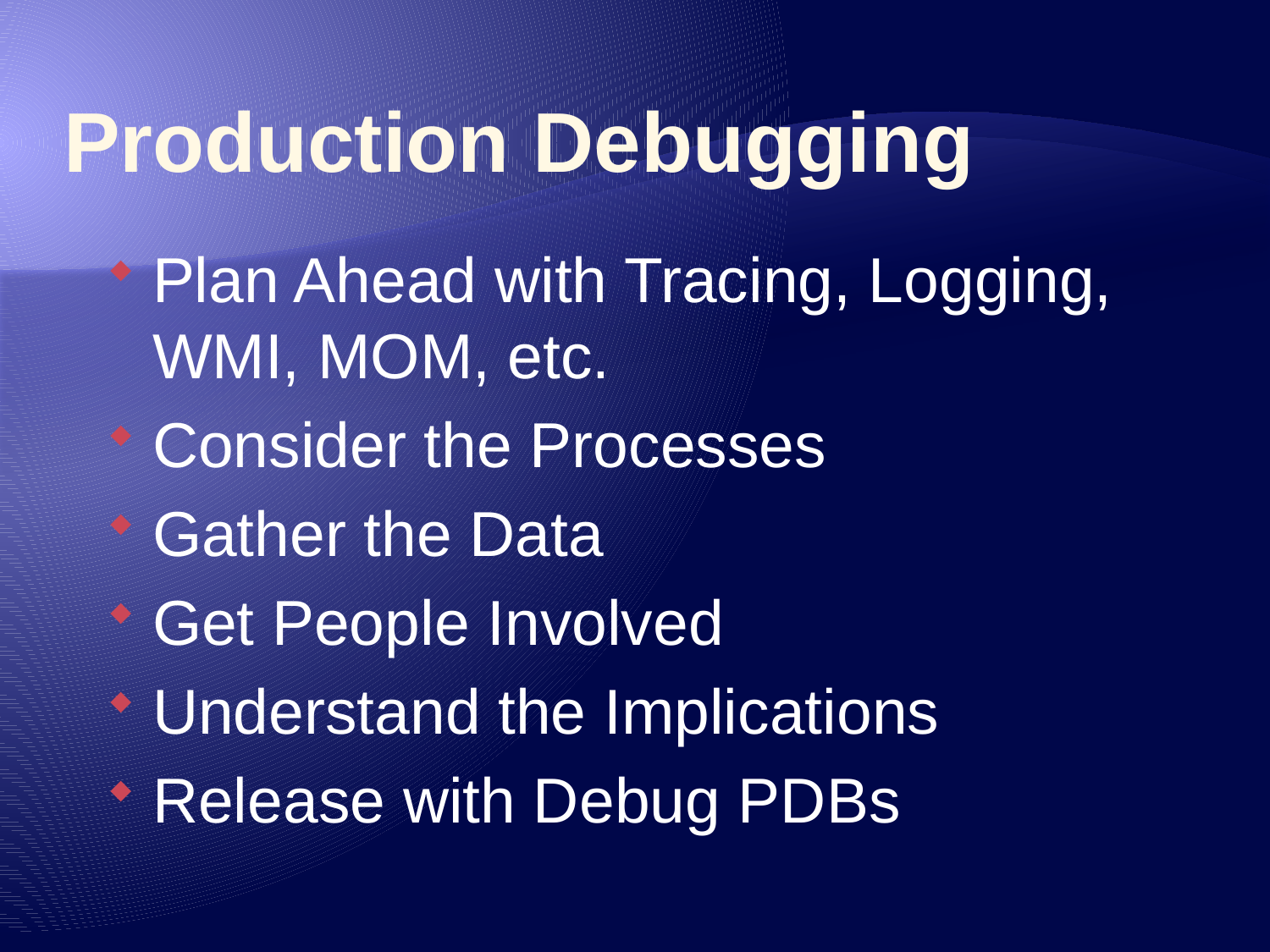

# Production Debugging
Plan Ahead with Tracing, Logging, WMI, MOM, etc.
Consider the Processes
Gather the Data
Get People Involved
Understand the Implications
Release with Debug PDBs